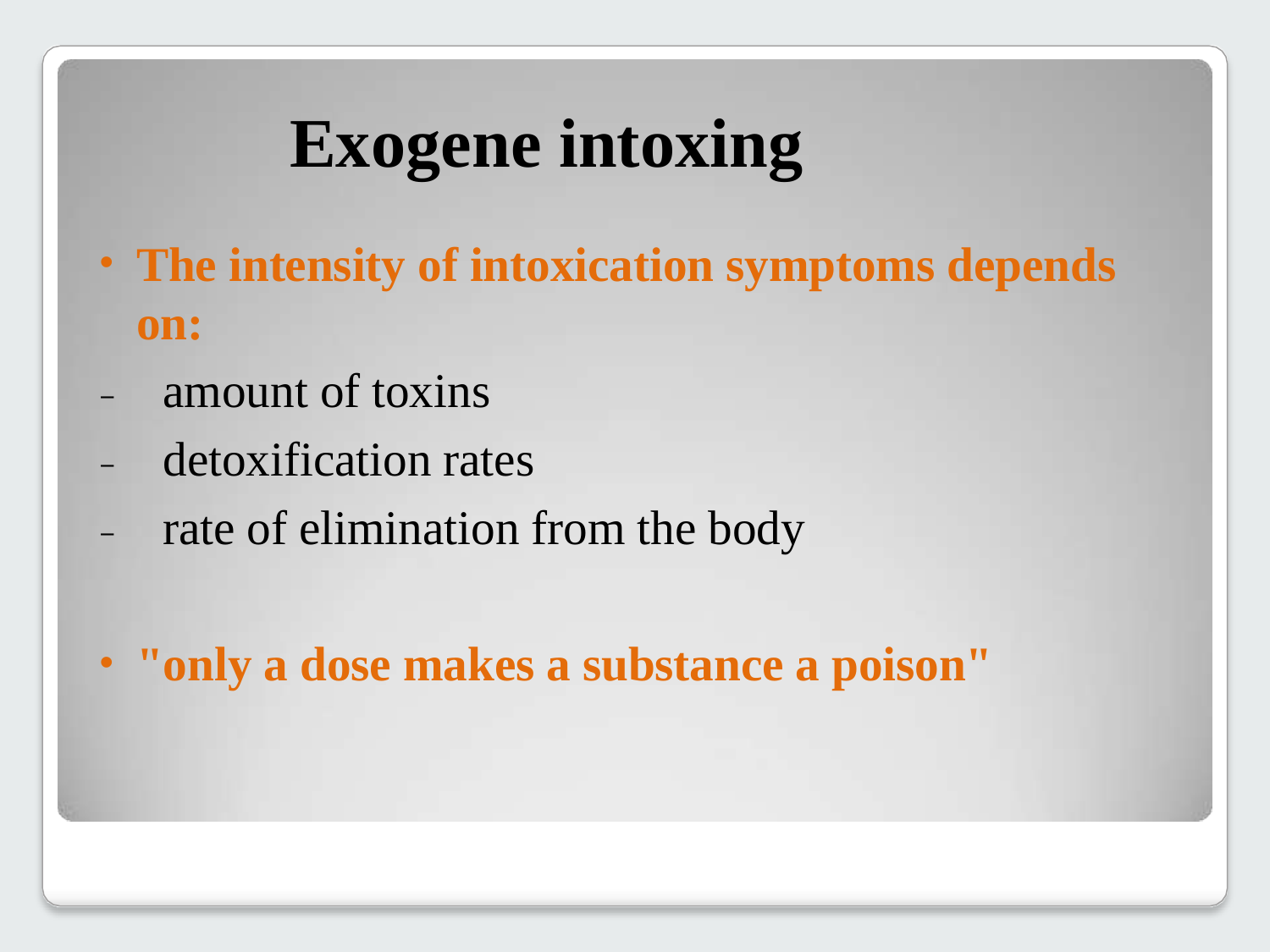

# Exogene intoxing
The intensity of intoxication symptoms depends on:
amount of toxins
detoxification rates
rate of elimination from the body

"only a dose makes a substance a poison"